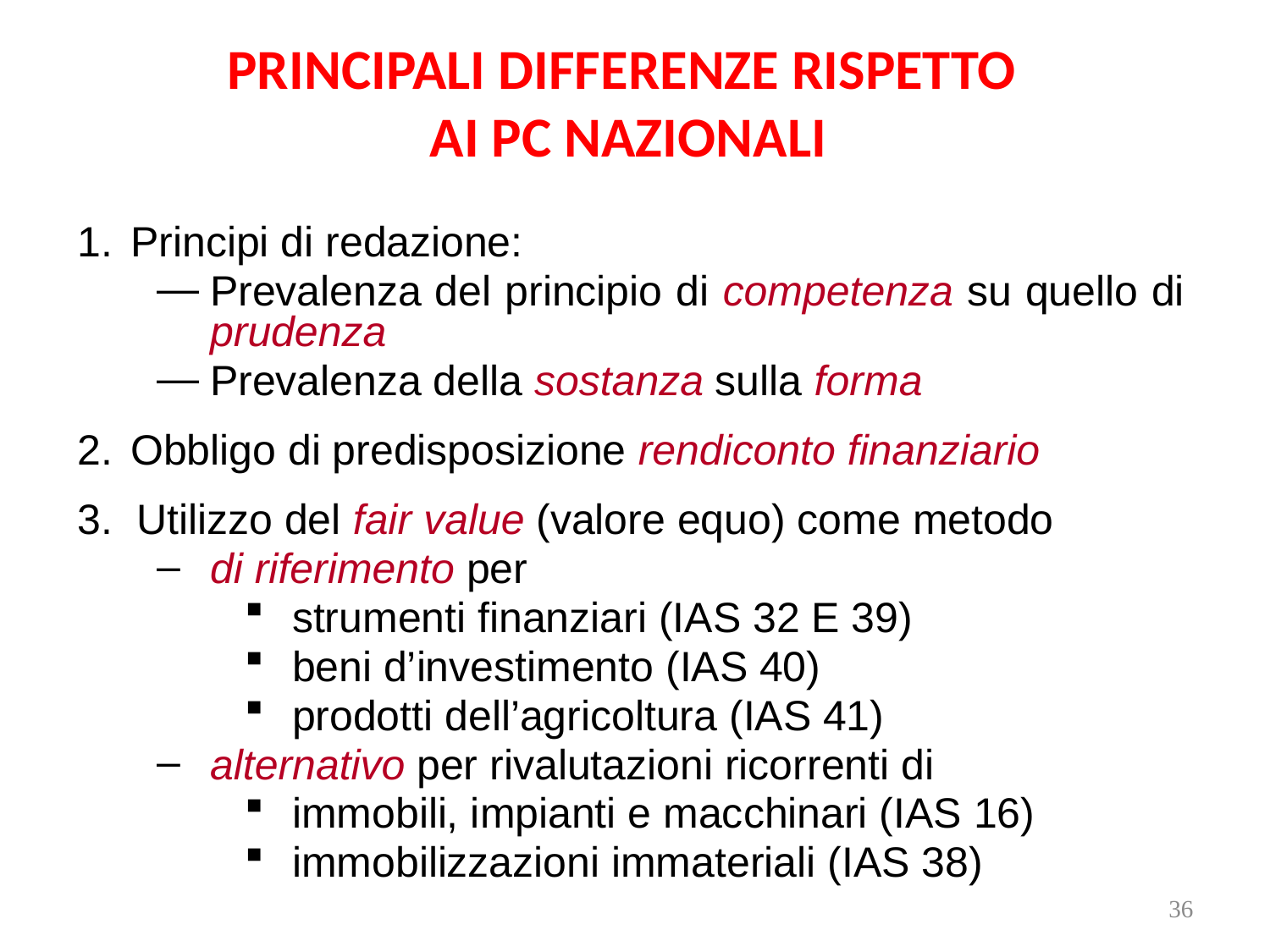

# PRINCIPALI DIFFERENZE RISPETTO AI PC NAZIONALI
Principi di redazione:
Prevalenza del principio di competenza su quello di prudenza
Prevalenza della sostanza sulla forma

Obbligo di predisposizione rendiconto finanziario

3.  Utilizzo del fair value (valore equo) come metodo
di riferimento per
strumenti finanziari (IAS 32 E 39)
beni d’investimento (IAS 40)
prodotti dell’agricoltura (IAS 41)
alternativo per rivalutazioni ricorrenti di
immobili, impianti e macchinari (IAS 16)
immobilizzazioni immateriali (IAS 38)
36